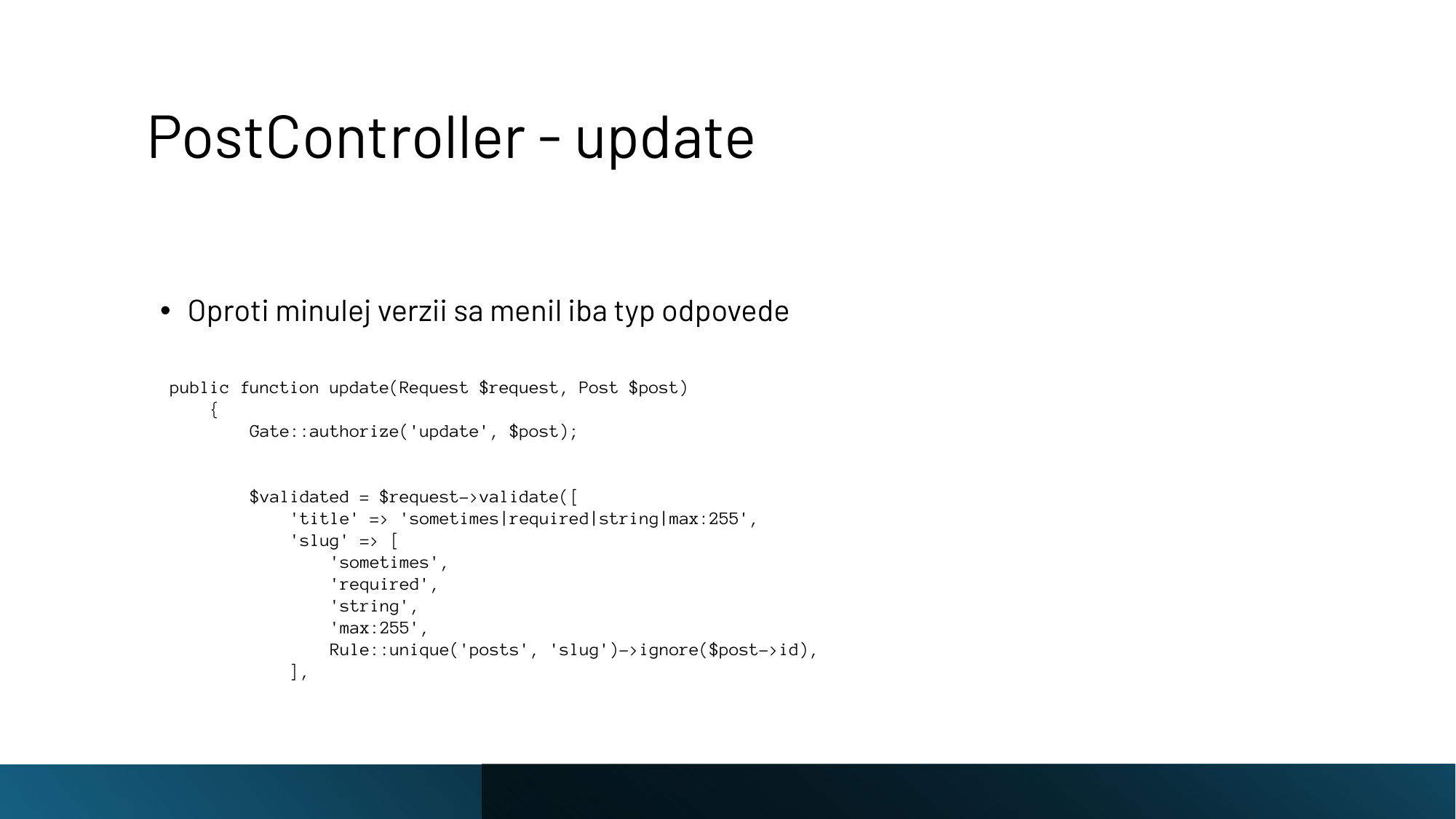

# PostController - update
Oproti minulej verzii sa menil iba typ odpovede
public function update(Request $request, Post $post)
    {
        Gate::authorize('update', $post);

        $validated = $request->validate([
            'title' => 'sometimes|required|string|max:255',
            'slug' => [
                'sometimes',
                'required',
                'string',
                'max:255',
                Rule::unique('posts', 'slug')->ignore($post->id),
            ],